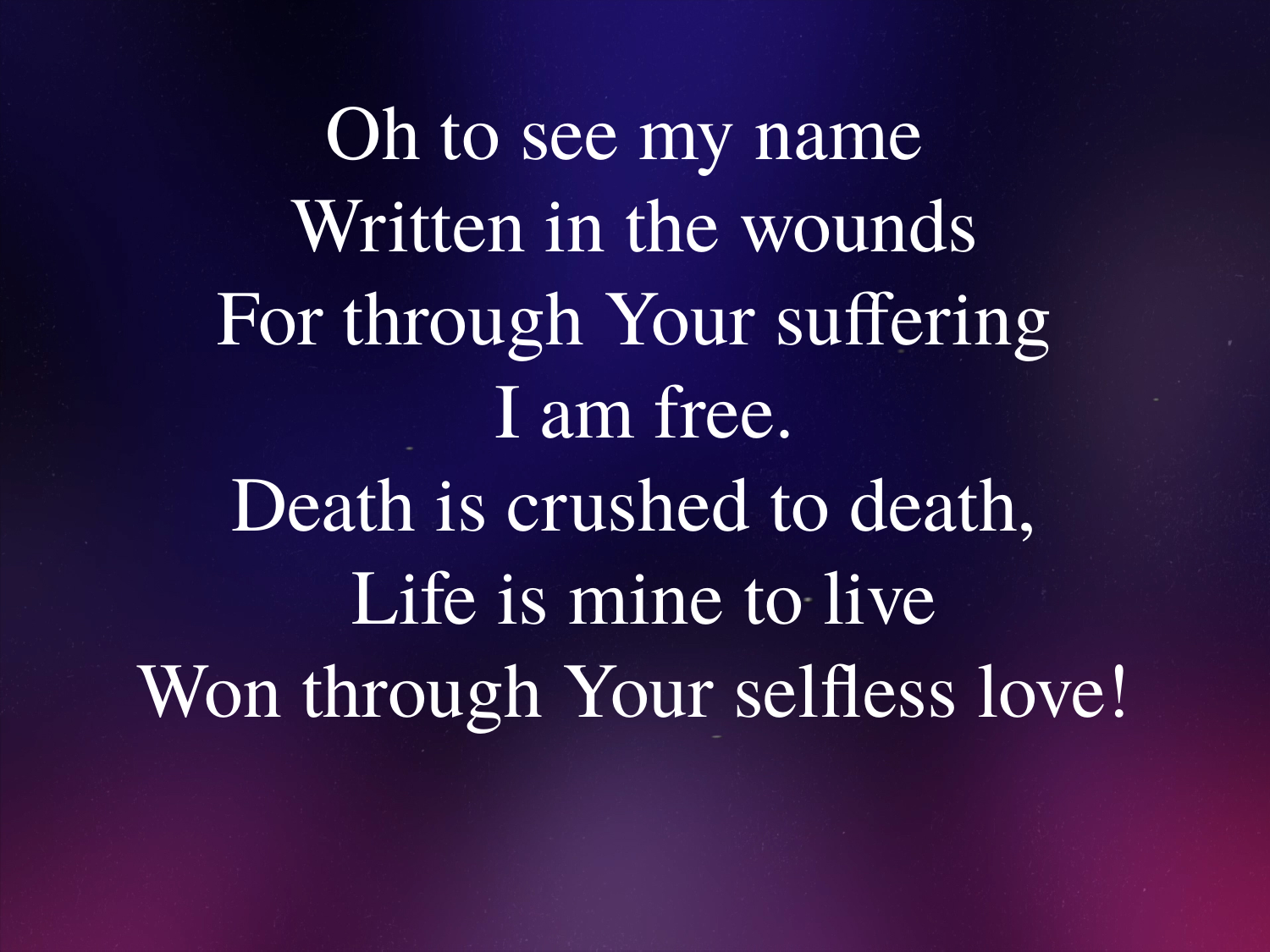

Oh to see my name
Written in the wounds
For through Your suffering
 I am free.
Death is crushed to death,
 Life is mine to live
Won through Your selfless love!